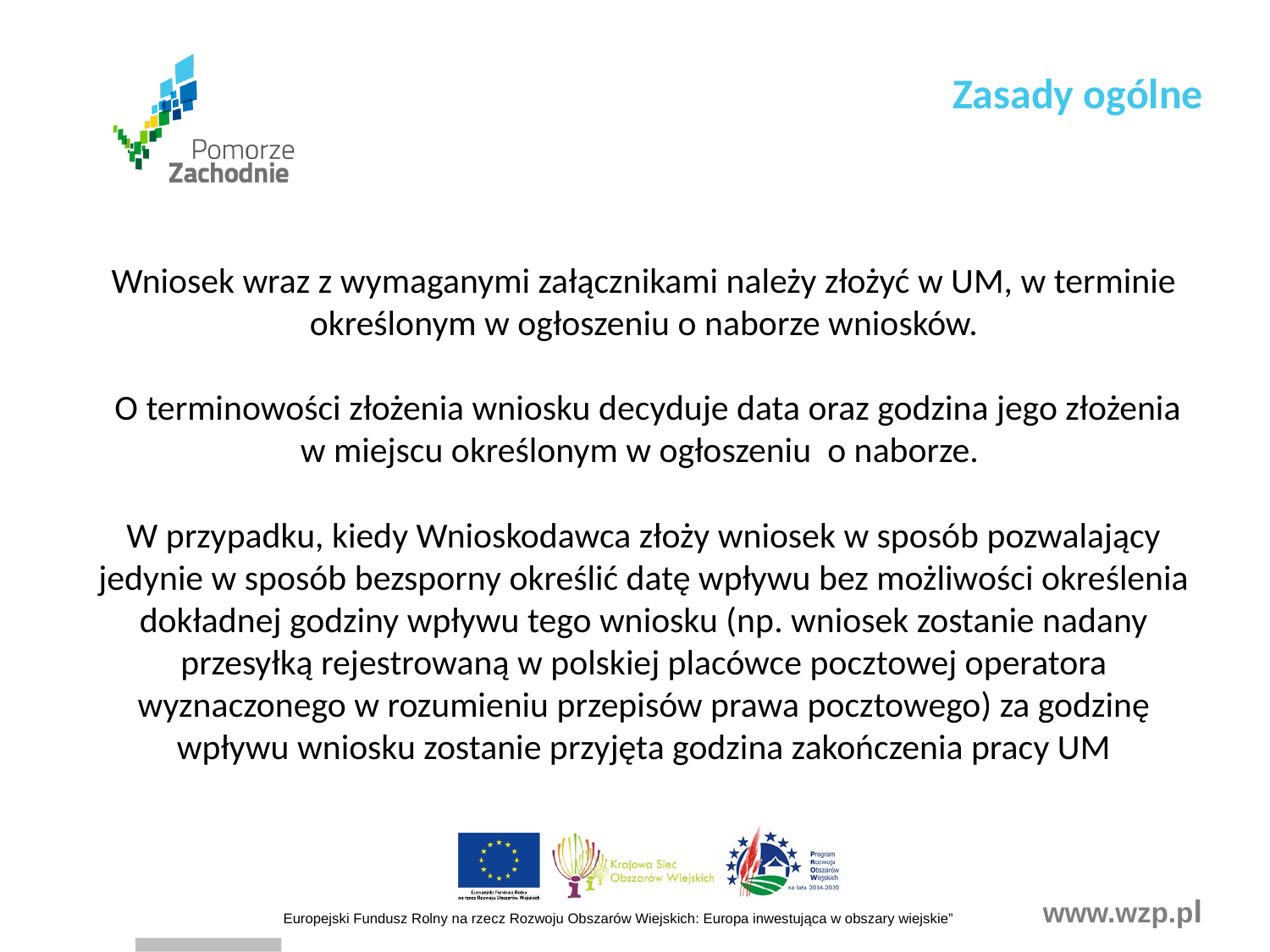

Zasady ogólne
Wniosek wraz z wymaganymi załącznikami należy złożyć w UM, w terminie określonym w ogłoszeniu o naborze wniosków.

 O terminowości złożenia wniosku decyduje data oraz godzina jego złożenia w miejscu określonym w ogłoszeniu  o naborze.

W przypadku, kiedy Wnioskodawca złoży wniosek w sposób pozwalający jedynie w sposób bezsporny określić datę wpływu bez możliwości określenia dokładnej godziny wpływu tego wniosku (np. wniosek zostanie nadany przesyłką rejestrowaną w polskiej placówce pocztowej operatora wyznaczonego w rozumieniu przepisów prawa pocztowego) za godzinę wpływu wniosku zostanie przyjęta godzina zakończenia pracy UM